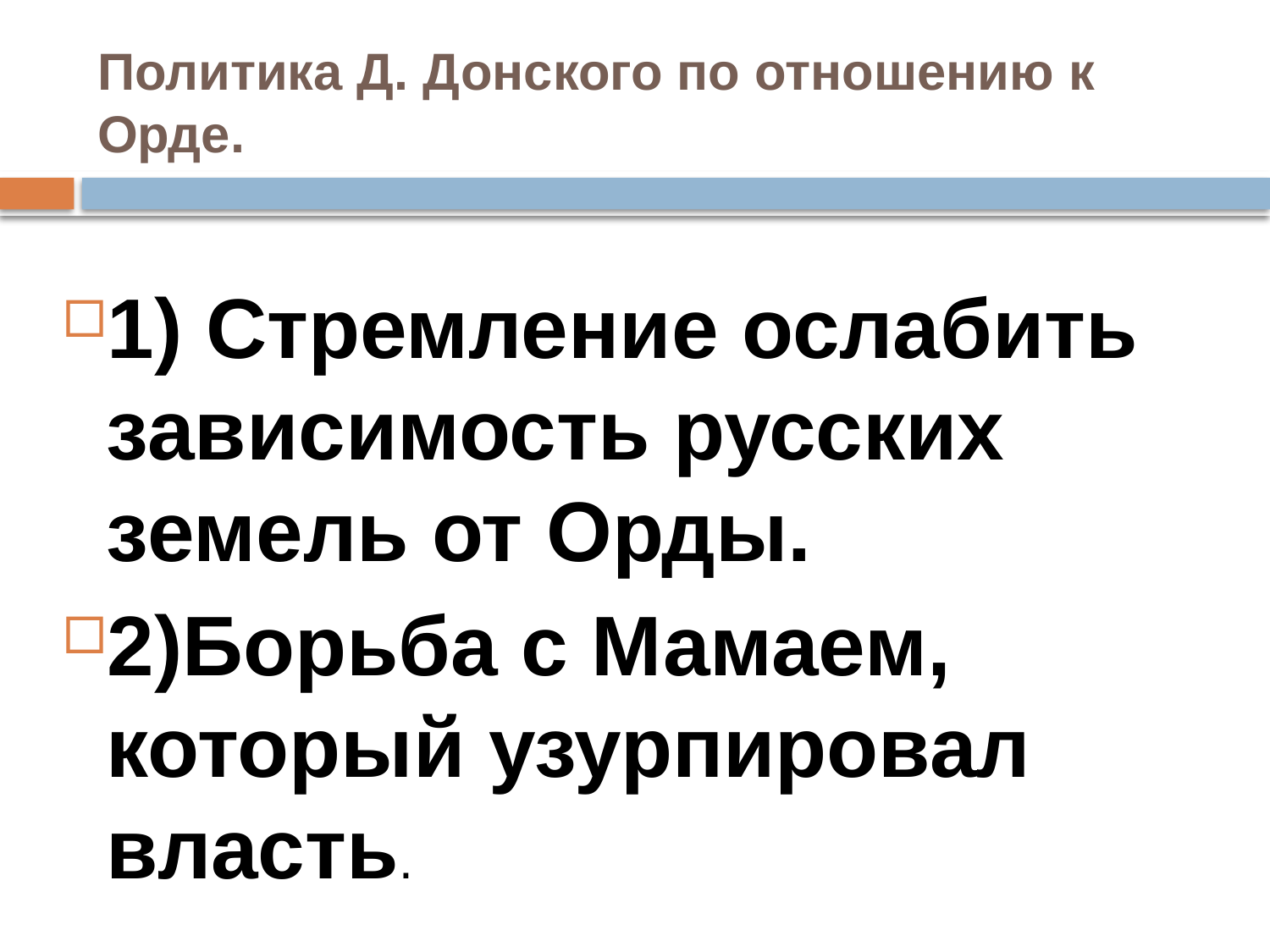

# Политика Д. Донского по отношению к Орде.
1) Стремление ослабить зависимость русских земель от Орды.
2)Борьба с Мамаем, который узурпировал власть.